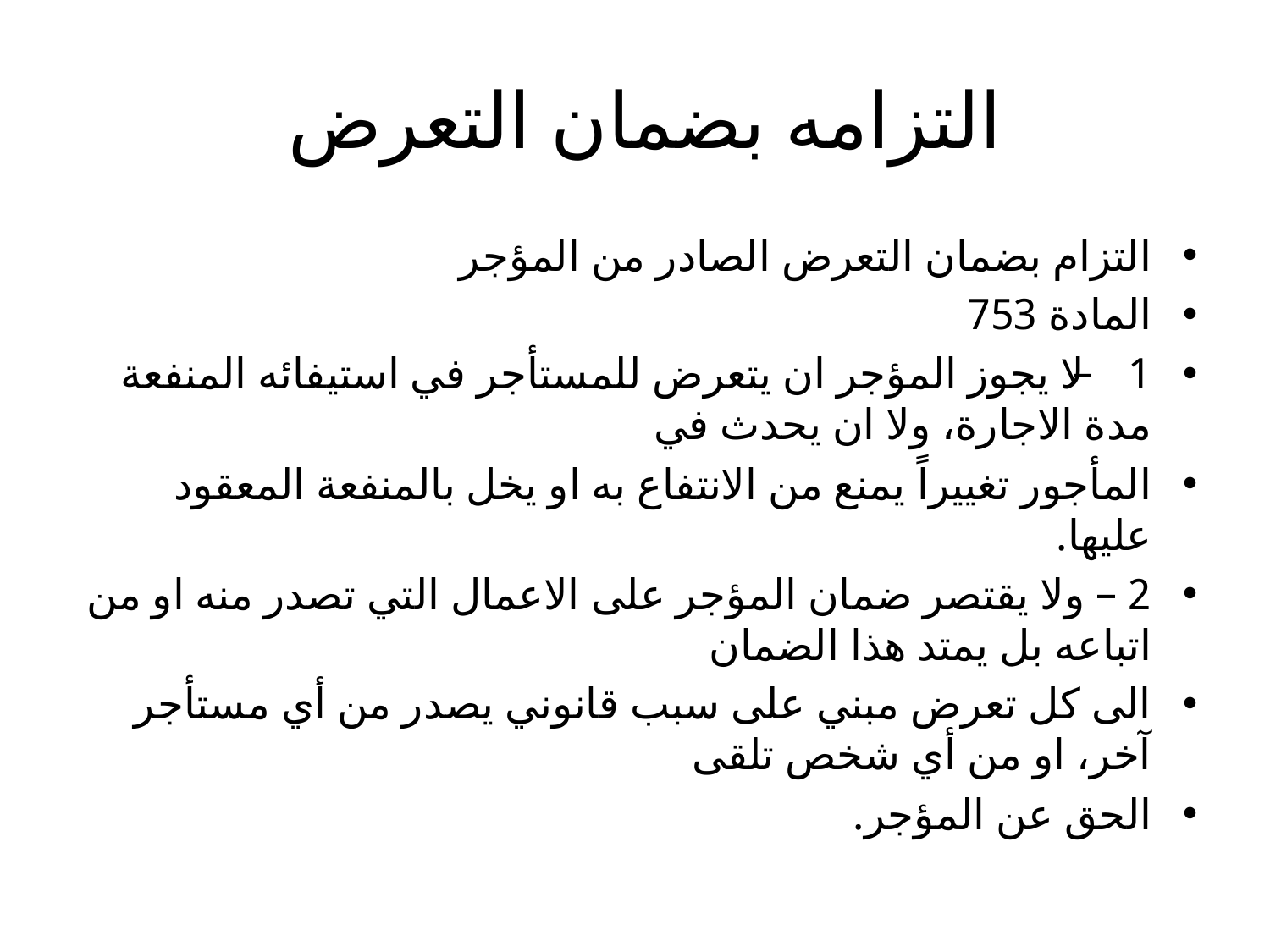

# التزامه بضمان التعرض
التزام بضمان التعرض الصادر من المؤجر
المادة 753
1 – لا يجوز المؤجر ان يتعرض للمستأجر في استیفائه المنفعة مدة الاجارة، ولا ان يحدث في
المأجور تغییراً يمنع من الانتفاع به او يخل بالمنفعة المعقود علیھا.
2 – ولا يقتصر ضمان المؤجر على الاعمال التي تصدر منه او من اتباعه بل يمتد ھذا الضمان
الى كل تعرض مبني على سبب قانوني يصدر من أي مستأجر آخر، او من أي شخص تلقى
الحق عن المؤجر.